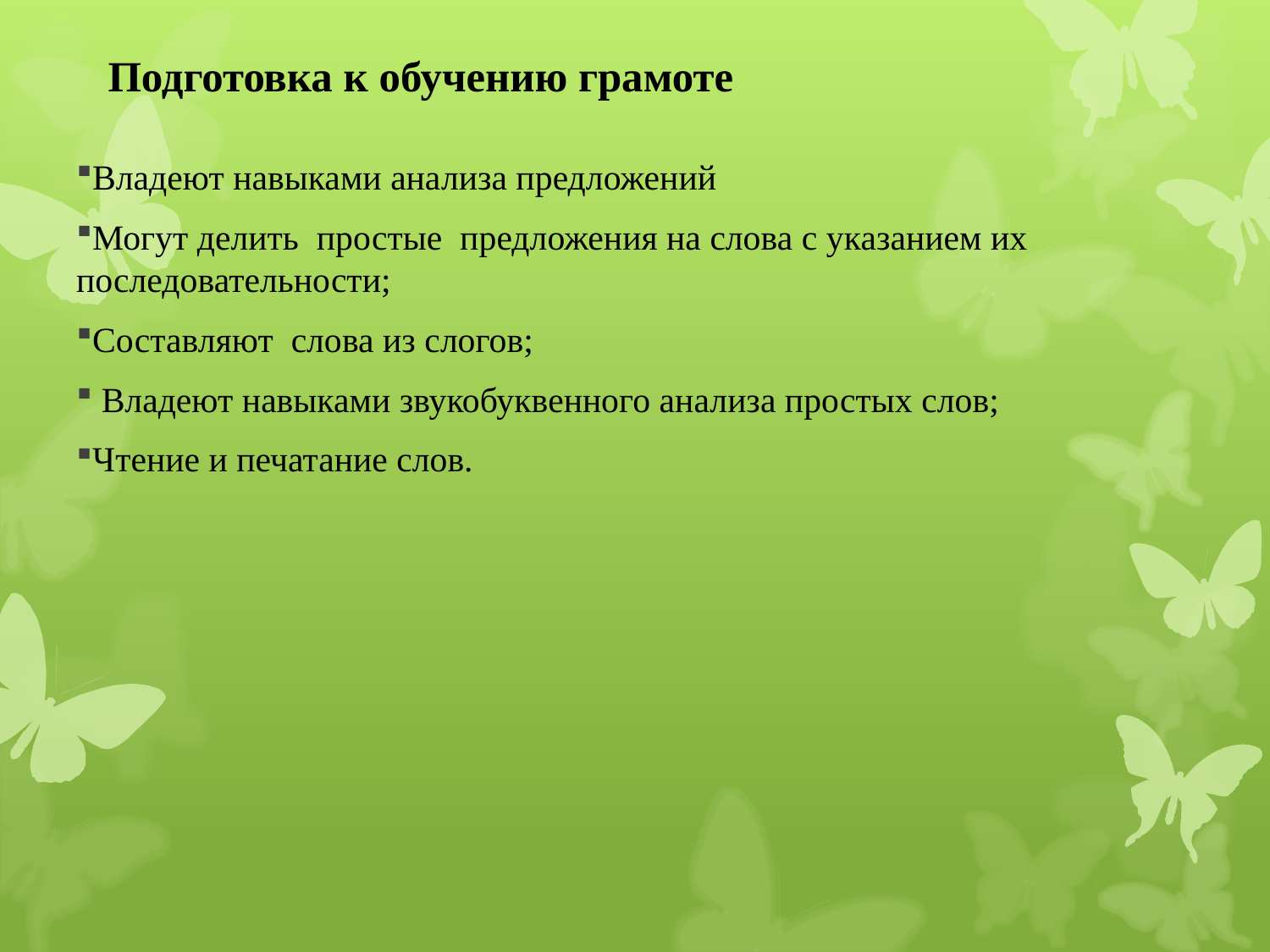

# Подготовка к обучению грамоте
Владеют навыками анализа предложений
Могут делить  простые  предложения на слова с указанием их последовательности;
Составляют  слова из слогов;
 Владеют навыками звукобуквенного анализа простых слов;
Чтение и печатание слов.